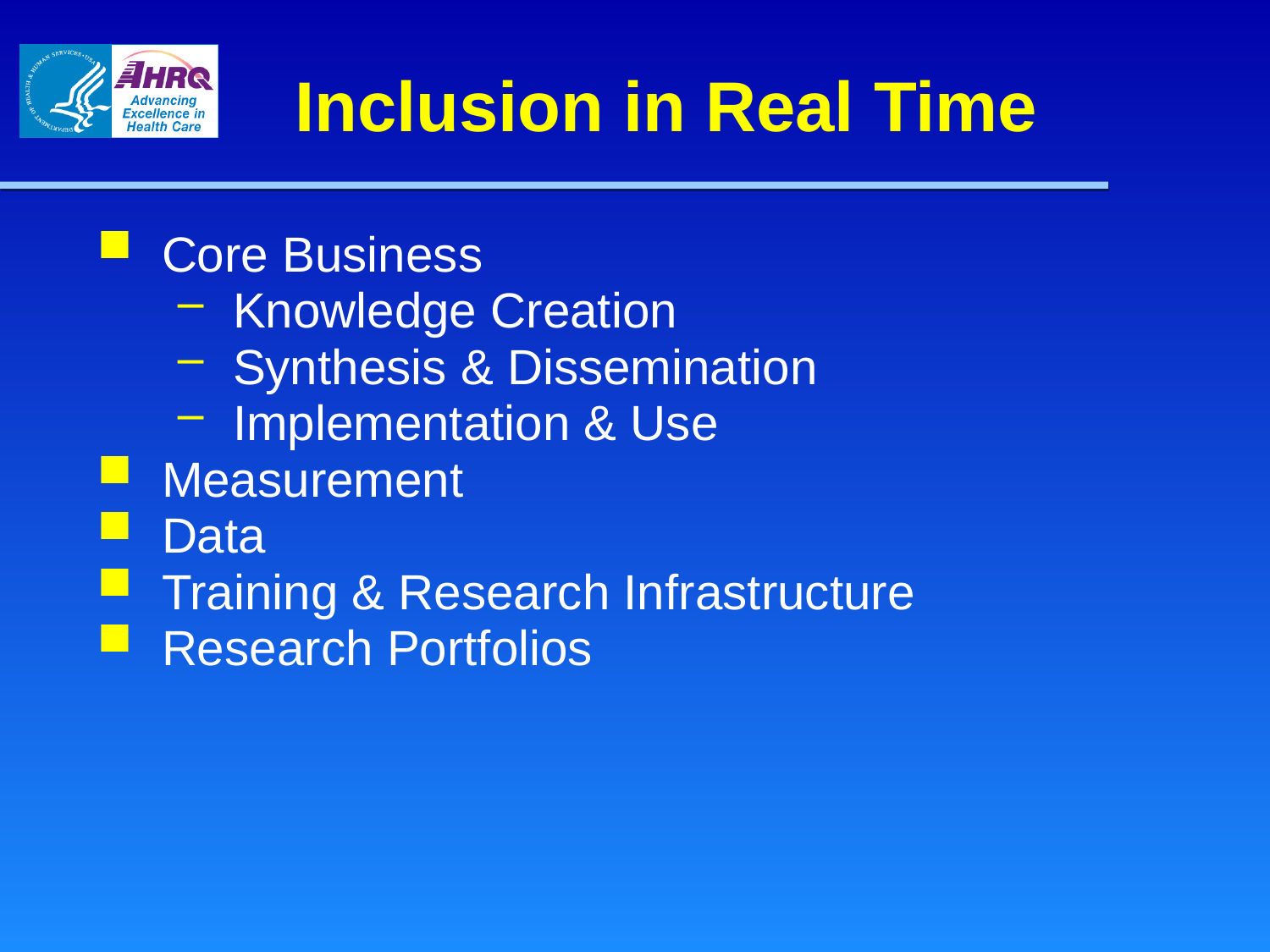

# Inclusion in Real Time
Core Business
Knowledge Creation
Synthesis & Dissemination
Implementation & Use
Measurement
Data
Training & Research Infrastructure
Research Portfolios